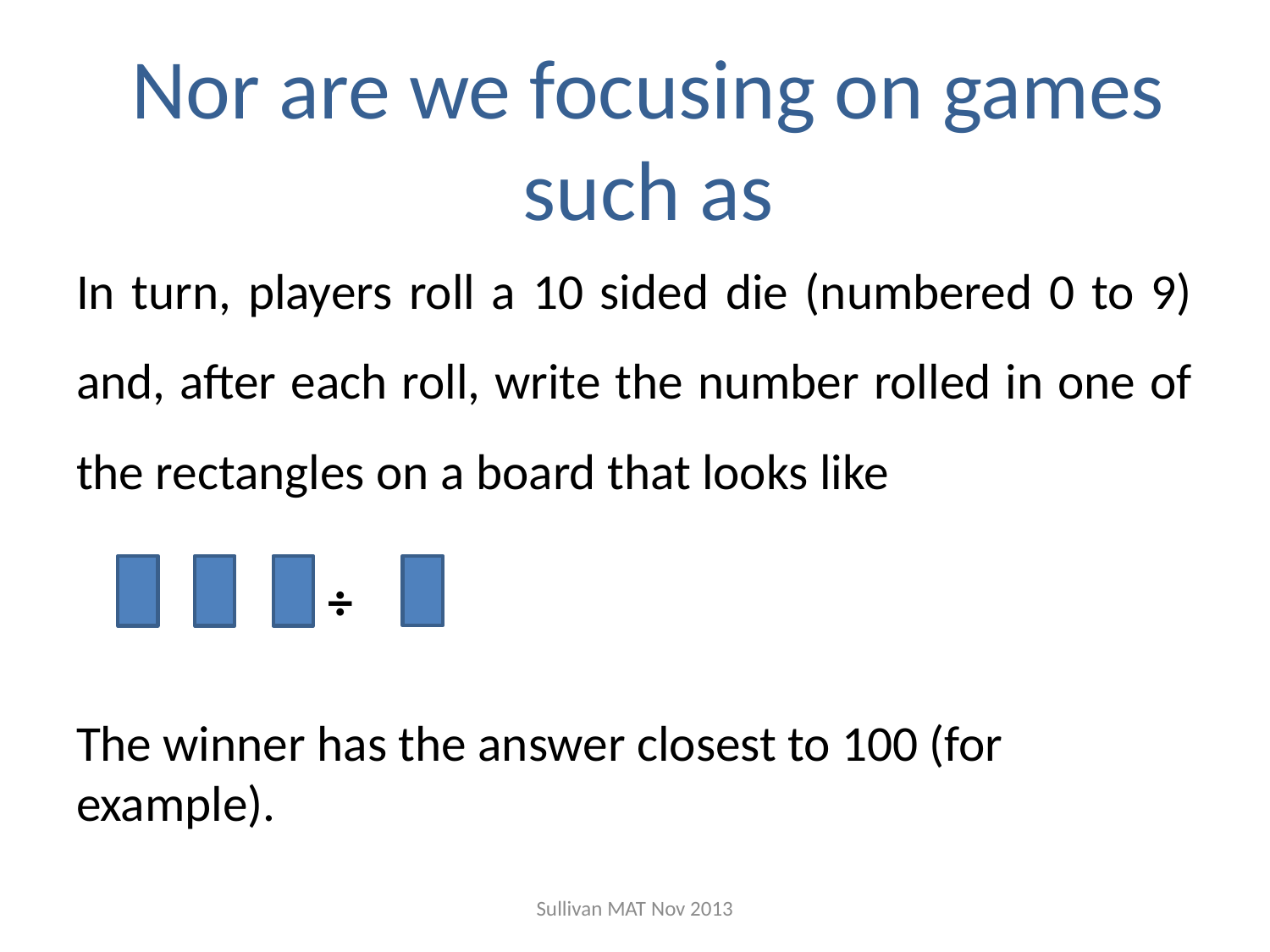

# Nor are we focusing on games such as
In turn, players roll a 10 sided die (numbered 0 to 9) and, after each roll, write the number rolled in one of the rectangles on a board that looks like
                      ÷

The winner has the answer closest to 100 (for example).

Sullivan MAT Nov 2013